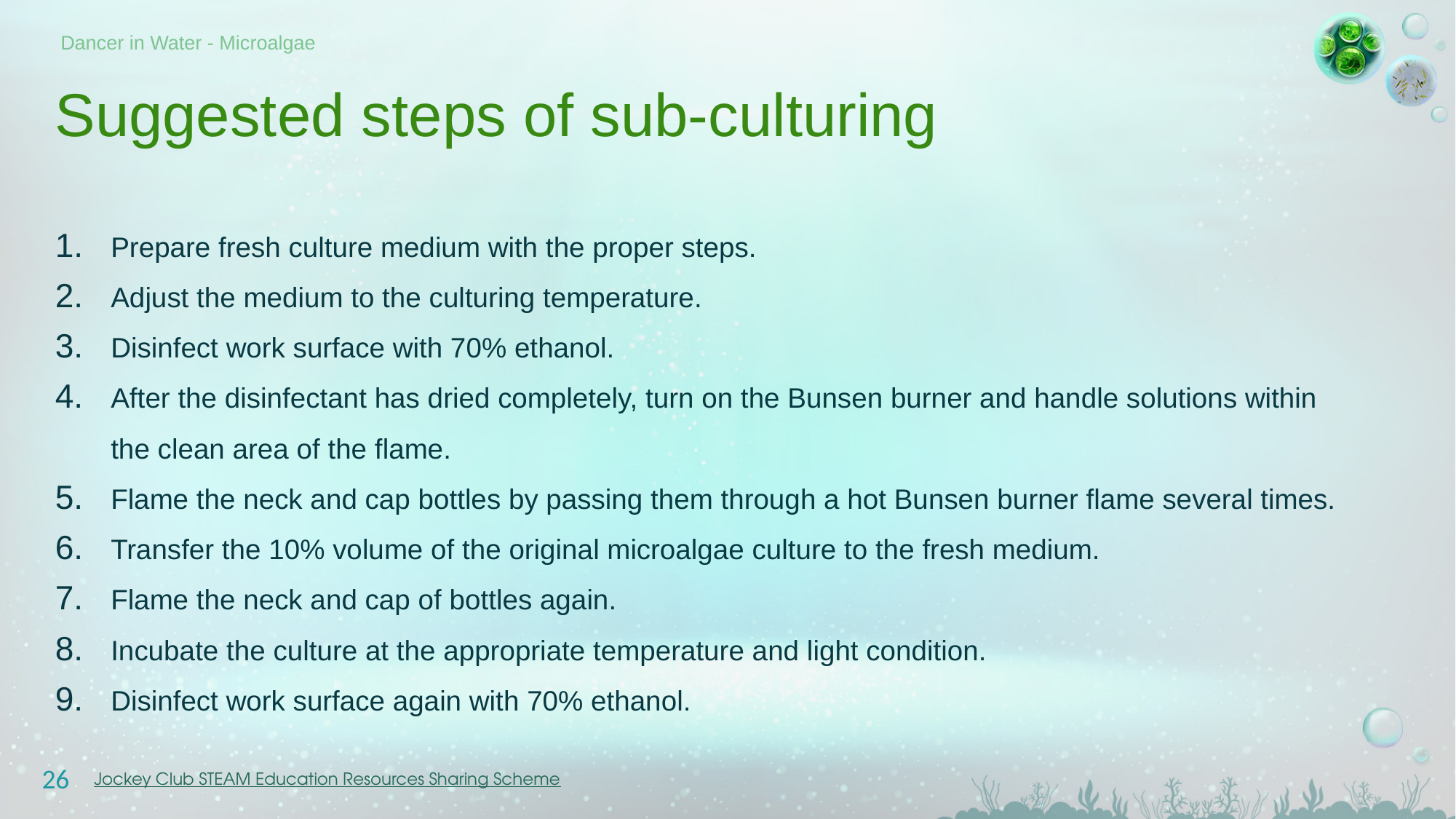

# Suggested steps of sub-culturing
Prepare fresh culture medium with the proper steps.
Adjust the medium to the culturing temperature.
Disinfect work surface with 70% ethanol.
After the disinfectant has dried completely, turn on the Bunsen burner and handle solutions within the clean area of the flame.
Flame the neck and cap bottles by passing them through a hot Bunsen burner flame several times.
Transfer the 10% volume of the original microalgae culture to the fresh medium.
Flame the neck and cap of bottles again.
Incubate the culture at the appropriate temperature and light condition.
Disinfect work surface again with 70% ethanol.

26